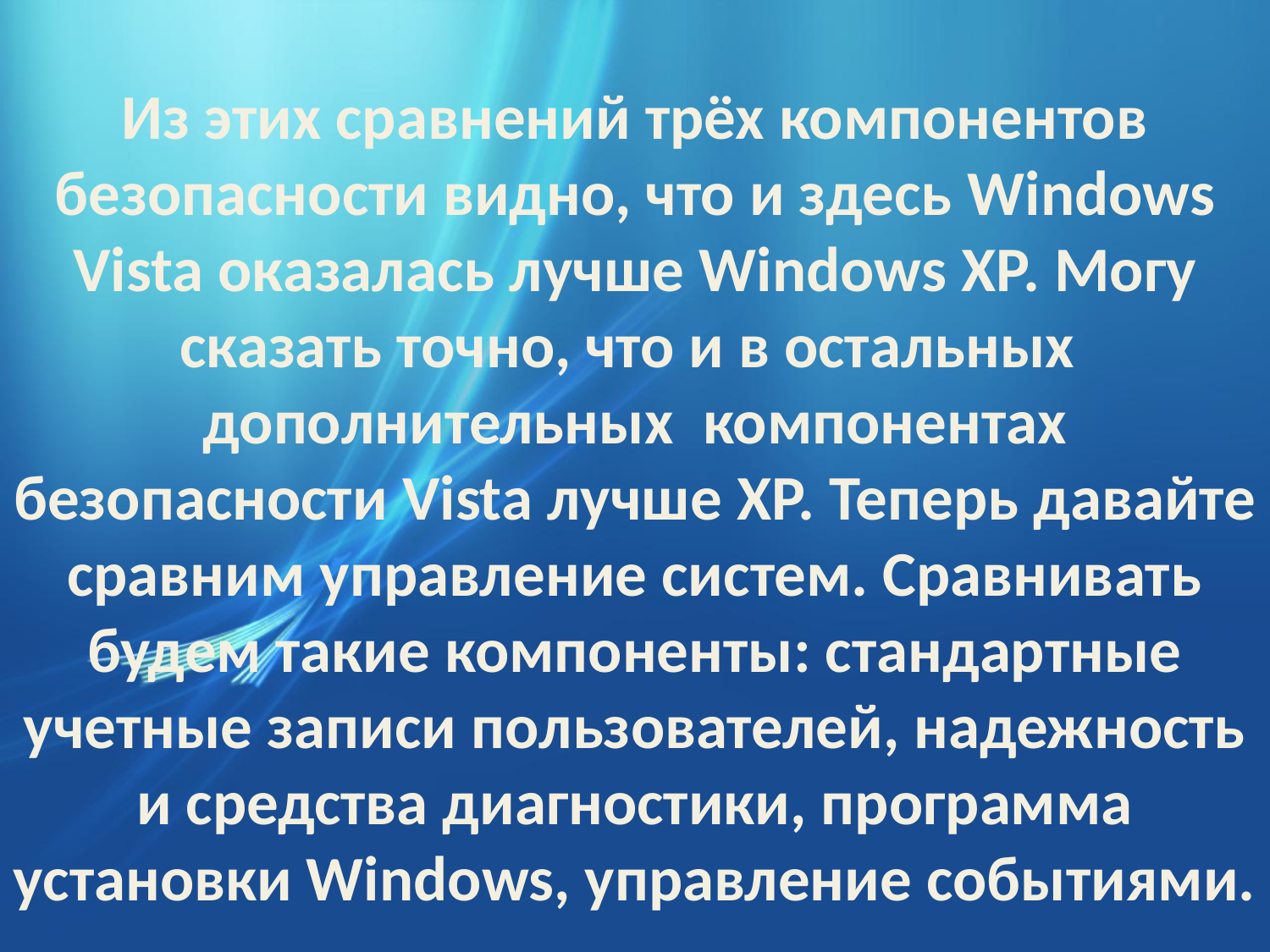

Из этих сравнений трёх компонентов безопасности видно, что и здесь Windows Vista оказалась лучше Windows XP. Могу сказать точно, что и в остальных  дополнительных  компонентах безопасности Vista лучше XP. Теперь давайте сравним управление систем. Сравнивать будем такие компоненты: стандартные учетные записи пользователей, надежность и средства диагностики, программа установки Windows, управление событиями.